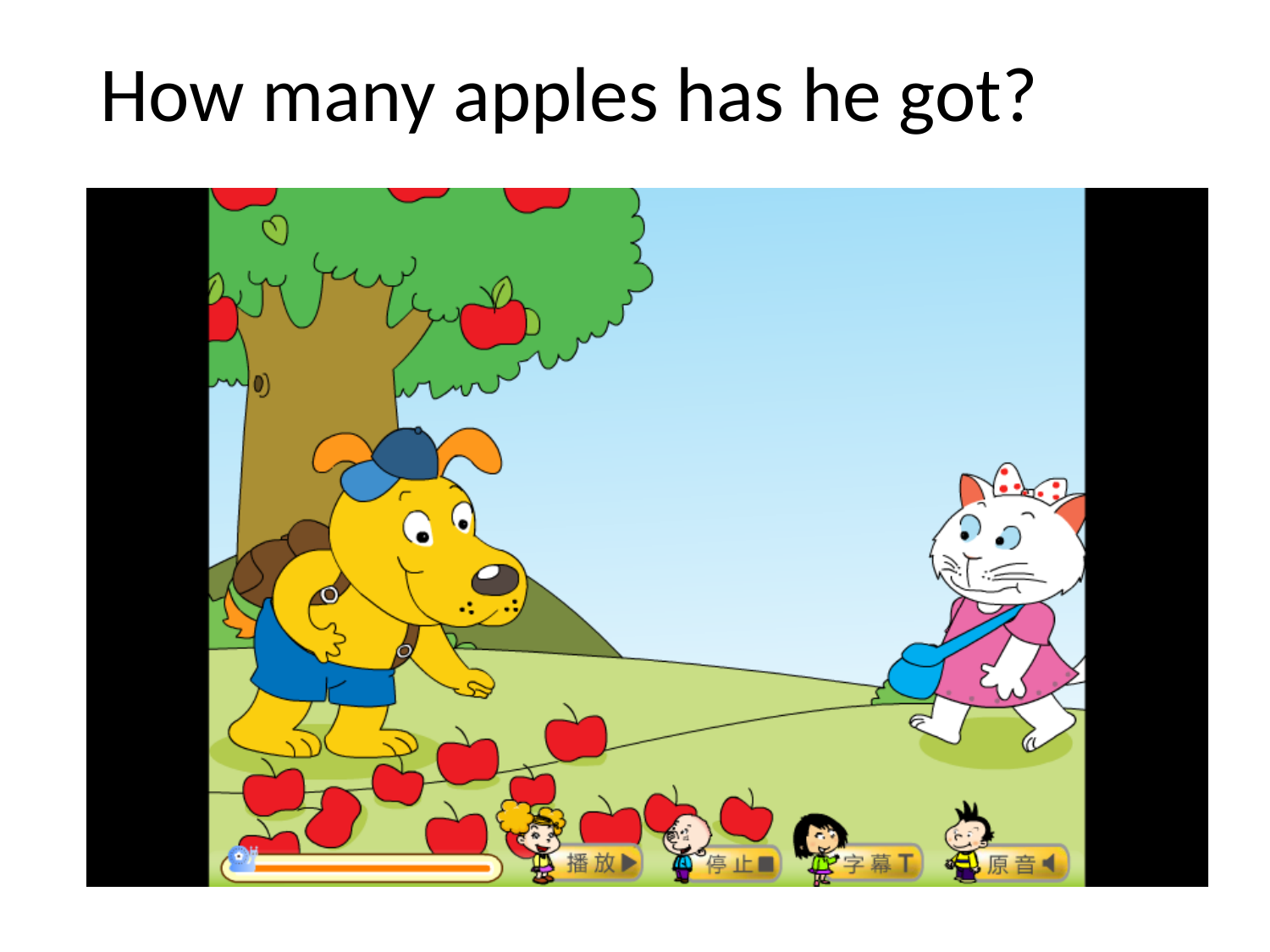

# How many apples has he got?